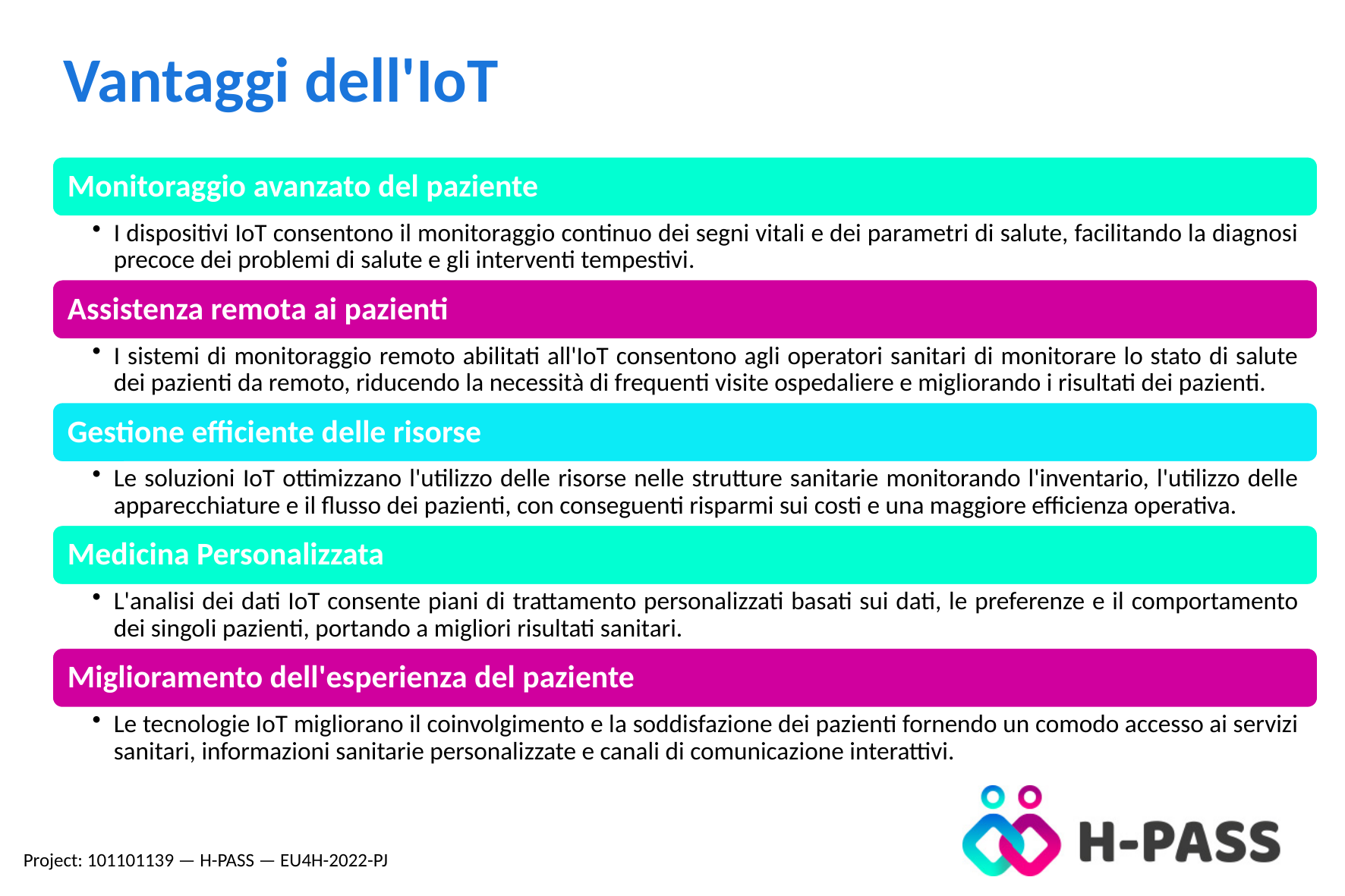

Vantaggi dell'IoT
Monitoraggio avanzato del paziente
I dispositivi IoT consentono il monitoraggio continuo dei segni vitali e dei parametri di salute, facilitando la diagnosi precoce dei problemi di salute e gli interventi tempestivi.
Assistenza remota ai pazienti
I sistemi di monitoraggio remoto abilitati all'IoT consentono agli operatori sanitari di monitorare lo stato di salute dei pazienti da remoto, riducendo la necessità di frequenti visite ospedaliere e migliorando i risultati dei pazienti.
Gestione efficiente delle risorse
Le soluzioni IoT ottimizzano l'utilizzo delle risorse nelle strutture sanitarie monitorando l'inventario, l'utilizzo delle apparecchiature e il flusso dei pazienti, con conseguenti risparmi sui costi e una maggiore efficienza operativa.
Medicina Personalizzata
L'analisi dei dati IoT consente piani di trattamento personalizzati basati sui dati, le preferenze e il comportamento dei singoli pazienti, portando a migliori risultati sanitari.
Miglioramento dell'esperienza del paziente
Le tecnologie IoT migliorano il coinvolgimento e la soddisfazione dei pazienti fornendo un comodo accesso ai servizi sanitari, informazioni sanitarie personalizzate e canali di comunicazione interattivi.
Project: 101101139 — H-PASS — EU4H-2022-PJ